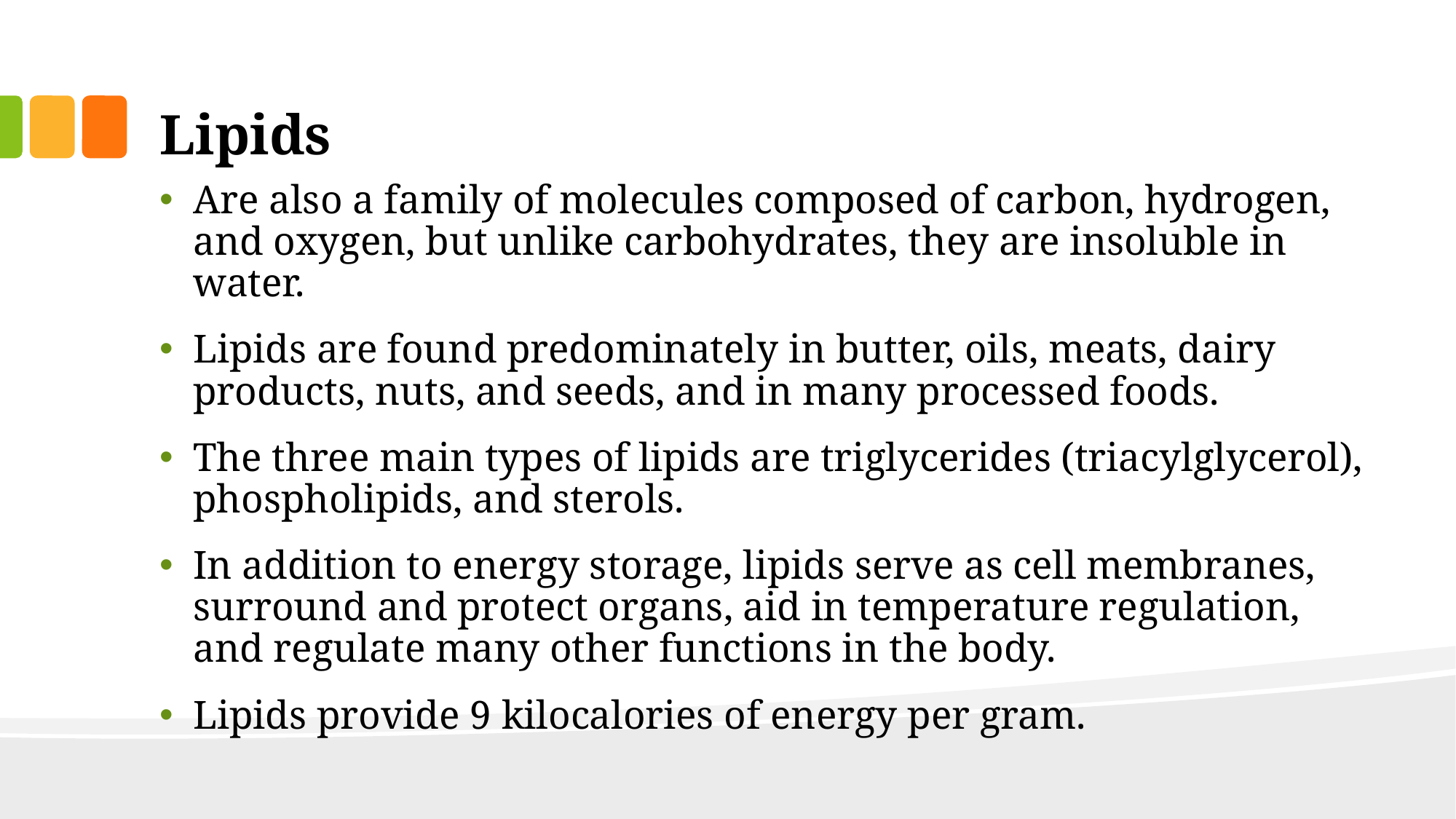

# Lipids
Are also a family of molecules composed of carbon, hydrogen, and oxygen, but unlike carbohydrates, they are insoluble in water.
Lipids are found predominately in butter, oils, meats, dairy products, nuts, and seeds, and in many processed foods.
The three main types of lipids are triglycerides (triacylglycerol), phospholipids, and sterols.
In addition to energy storage, lipids serve as cell membranes, surround and protect organs, aid in temperature regulation, and regulate many other functions in the body.
Lipids provide 9 kilocalories of energy per gram.